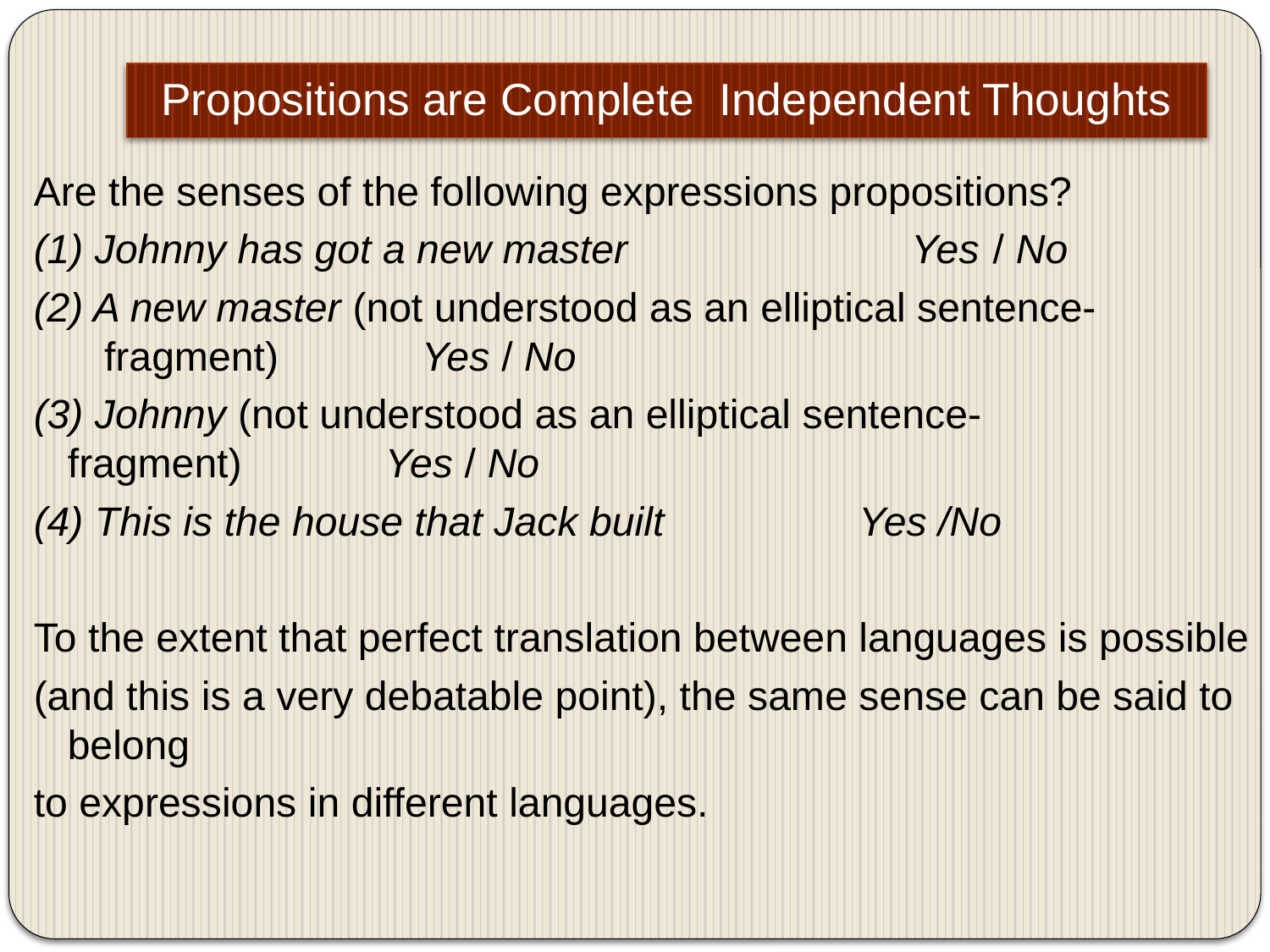

# Propositions are Complete  Independent Thoughts
Are the senses of the following expressions propositions?
(1) Johnny has got a new master                         Yes / No
(2) A new master (not understood as an elliptical sentence-
fragment) 				        Yes / No
(3) Johnny (not understood as an elliptical sentence-
fragment) 				        Yes / No
(4) This is the house that Jack built      	          Yes /No

To the extent that perfect translation between languages is possible
(and this is a very debatable point), the same sense can be said to belong
to expressions in different languages.